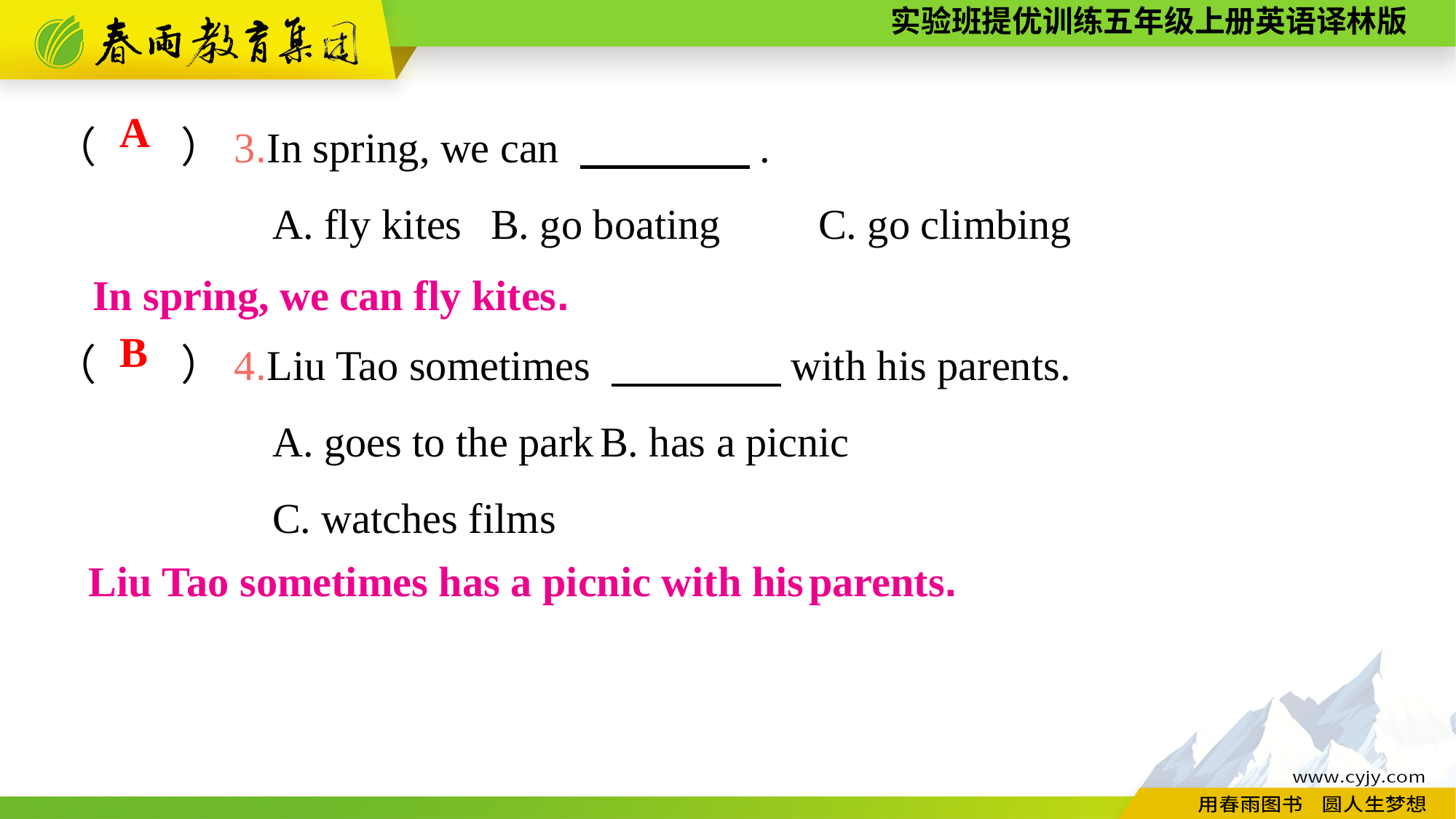

（　　）3.In spring, we can 　　　　.
		A. fly kites	B. go boating	C. go climbing

（　　）4.Liu Tao sometimes 　　　　with his parents.
		A. goes to the park	B. has a picnic
		C. watches films
A
In spring, we can fly kites.
B
Liu Tao sometimes has a picnic with his parents.